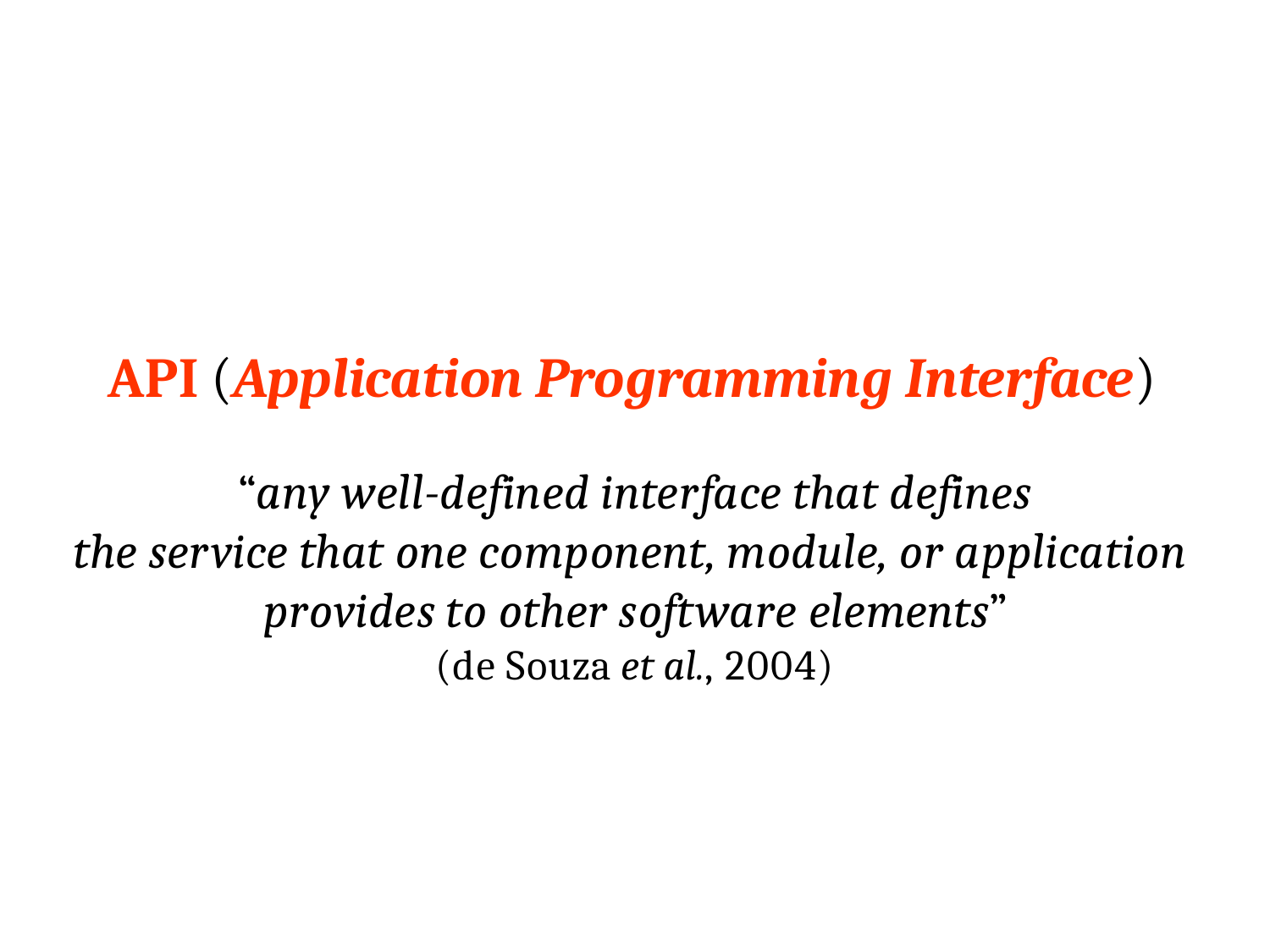

# API (Application Programming Interface)
“any well-defined interface that defines
the service that one component, module, or application  provides to other software elements”
(de Souza et al., 2004)